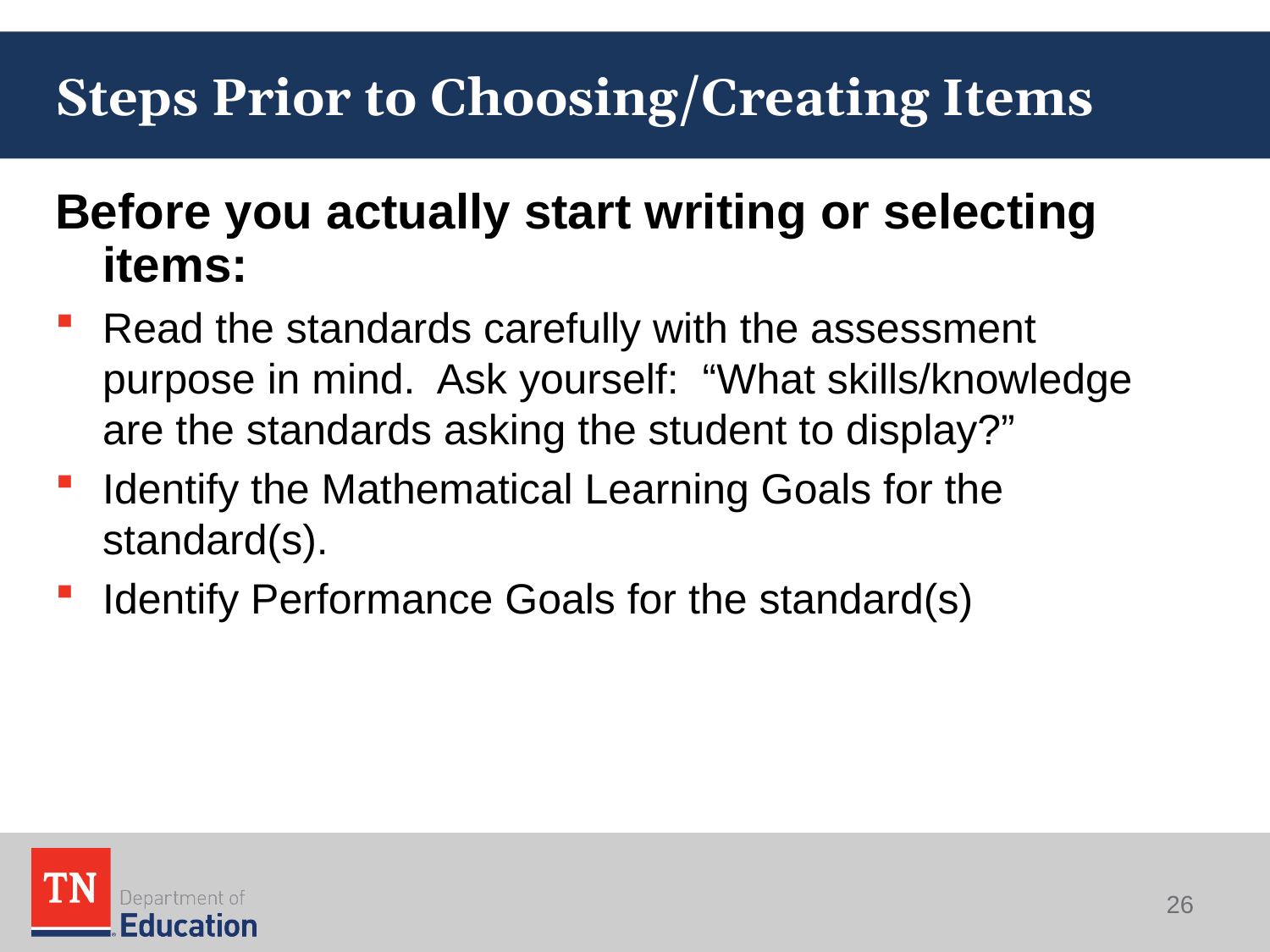

# Steps Prior to Choosing/Creating Items
Before you actually start writing or selecting items:
Read the standards carefully with the assessment purpose in mind.  Ask yourself:  “What skills/knowledge are the standards asking the student to display?”
Identify the Mathematical Learning Goals for the standard(s).
Identify Performance Goals for the standard(s)

26